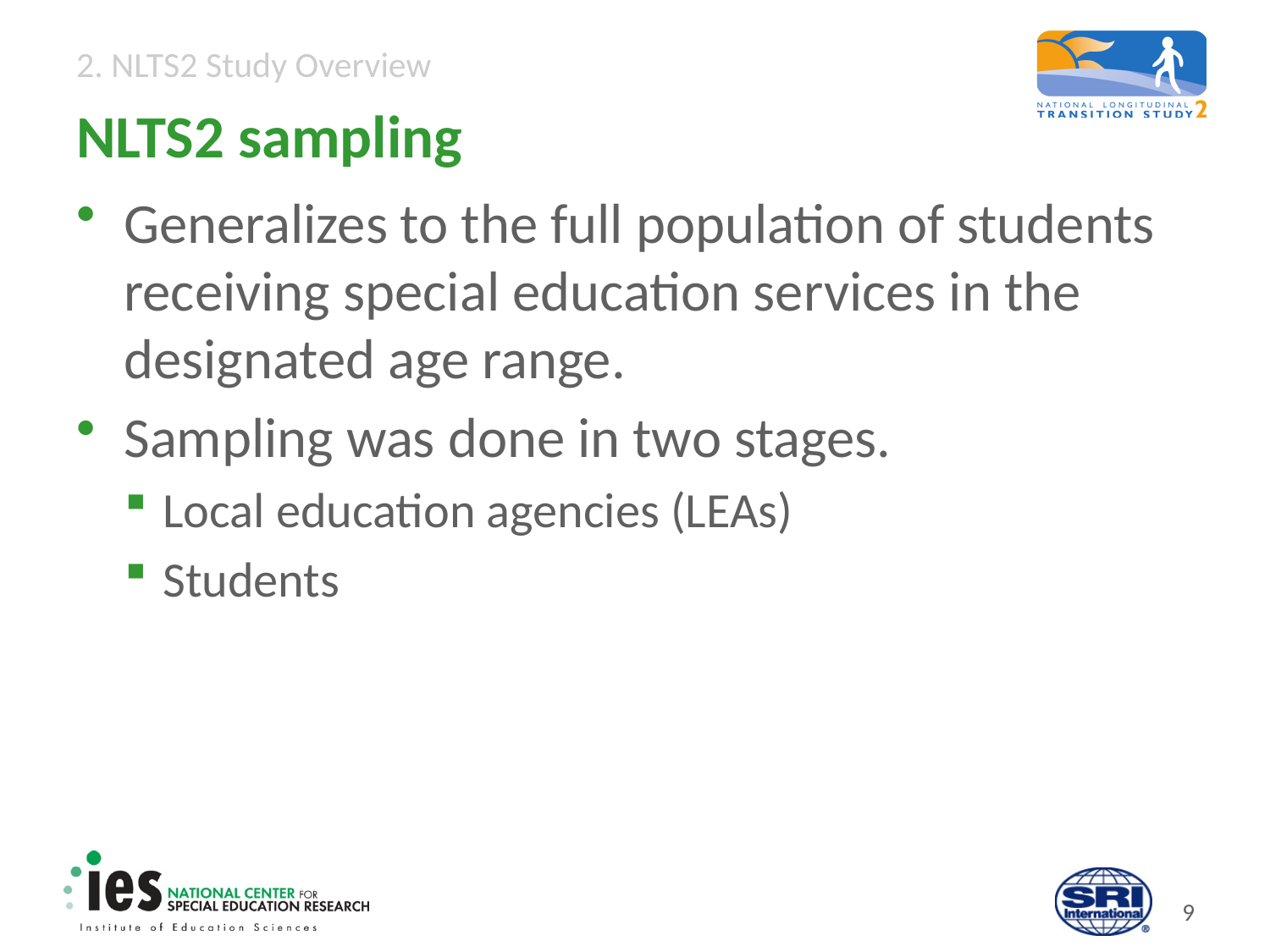

# NLTS2 sampling
Generalizes to the full population of students receiving special education services in the designated age range.
Sampling was done in two stages.
Local education agencies (LEAs)
Students
9